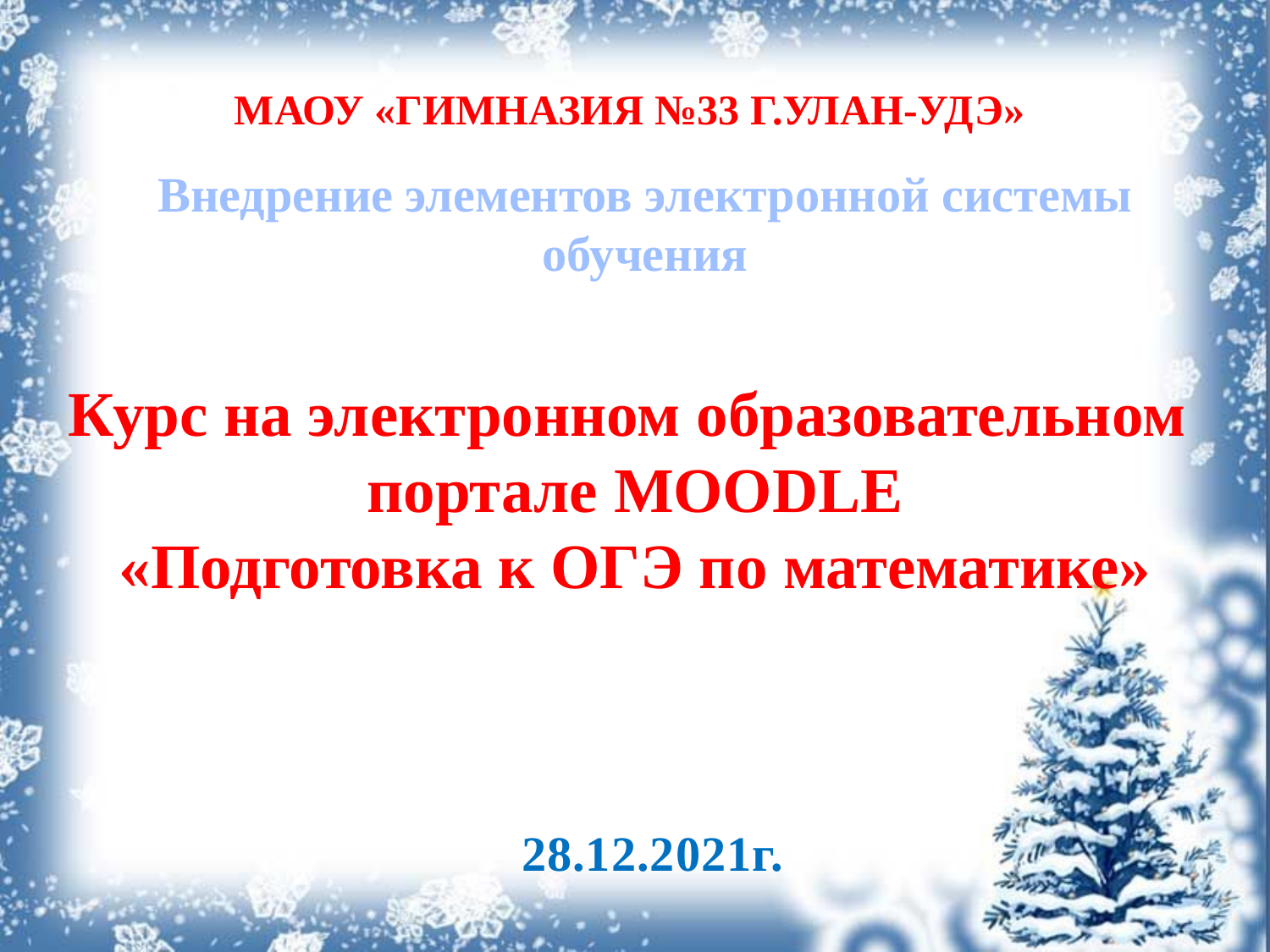

МАОУ «Гимназия №33 г.Улан-удэ»
Внедрение элементов электронной системы обучения
Курс на электронном образовательном
портале MOODLE
«Подготовка к ОГЭ по математике»
28.12.2021г.